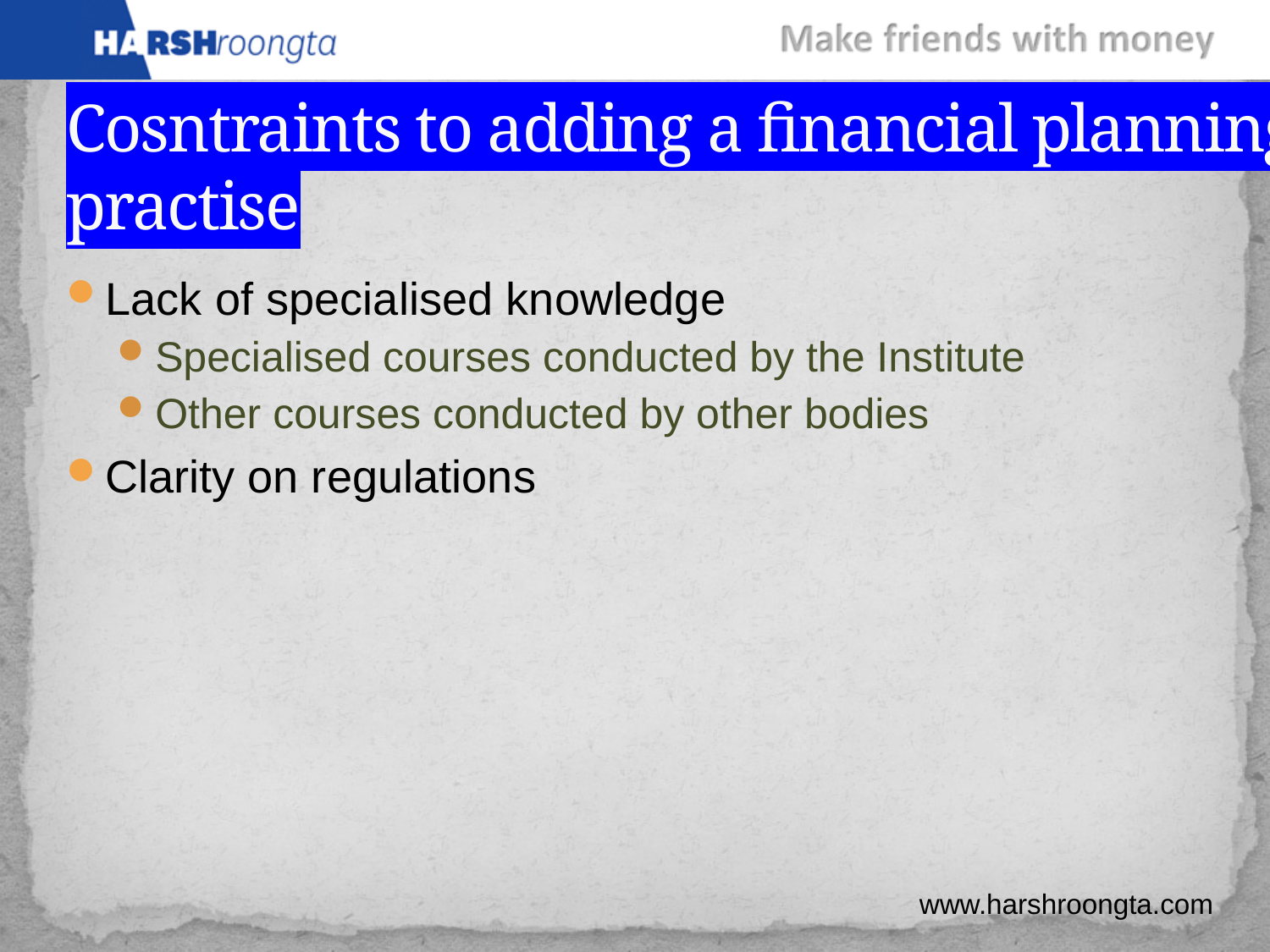

# Cosntraints to adding a financial planning practise
Lack of specialised knowledge
Specialised courses conducted by the Institute
Other courses conducted by other bodies
Clarity on regulations